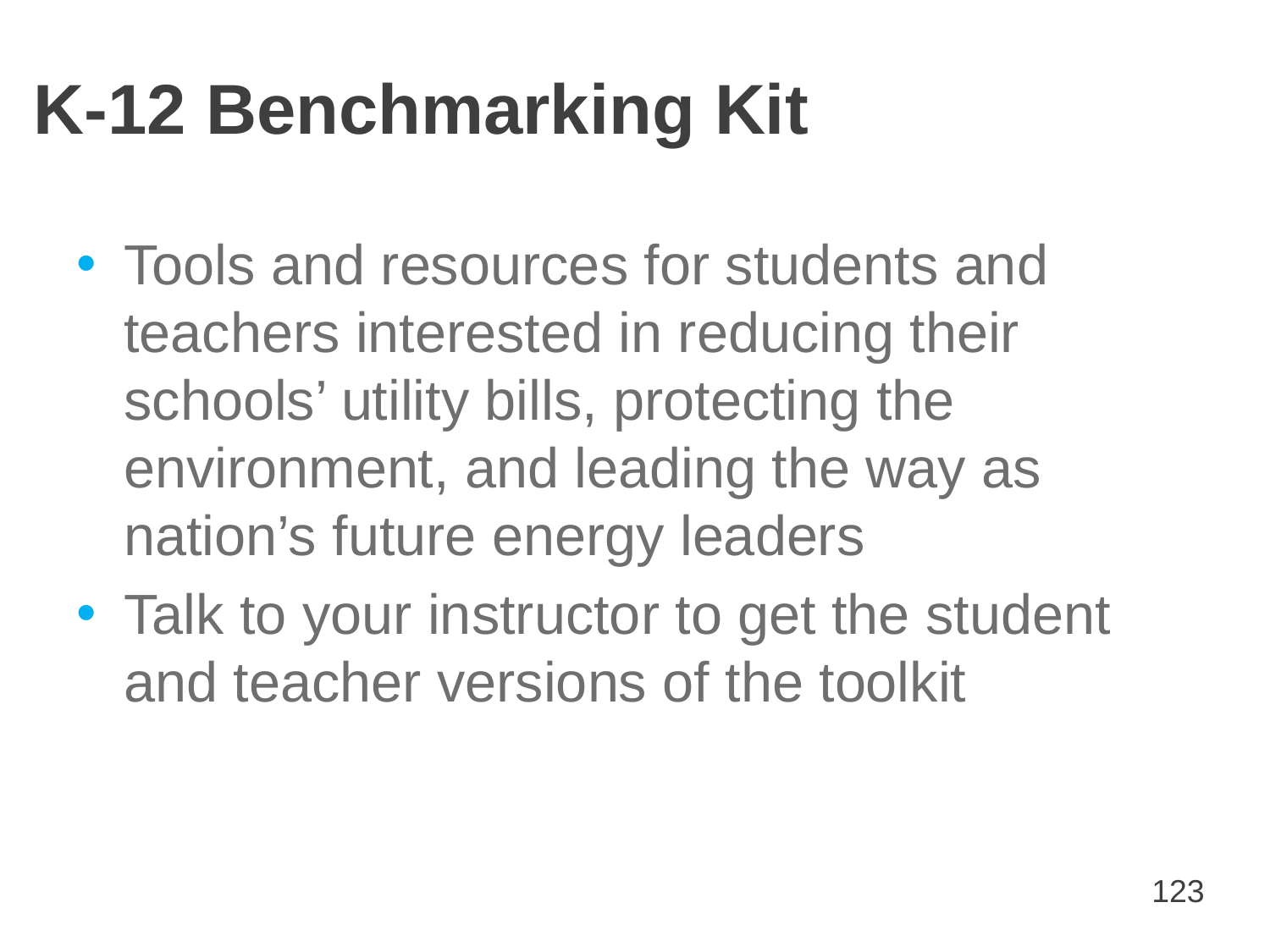

# K-12 Benchmarking Kit
Tools and resources for students and teachers interested in reducing their schools’ utility bills, protecting the environment, and leading the way as nation’s future energy leaders
Talk to your instructor to get the student and teacher versions of the toolkit